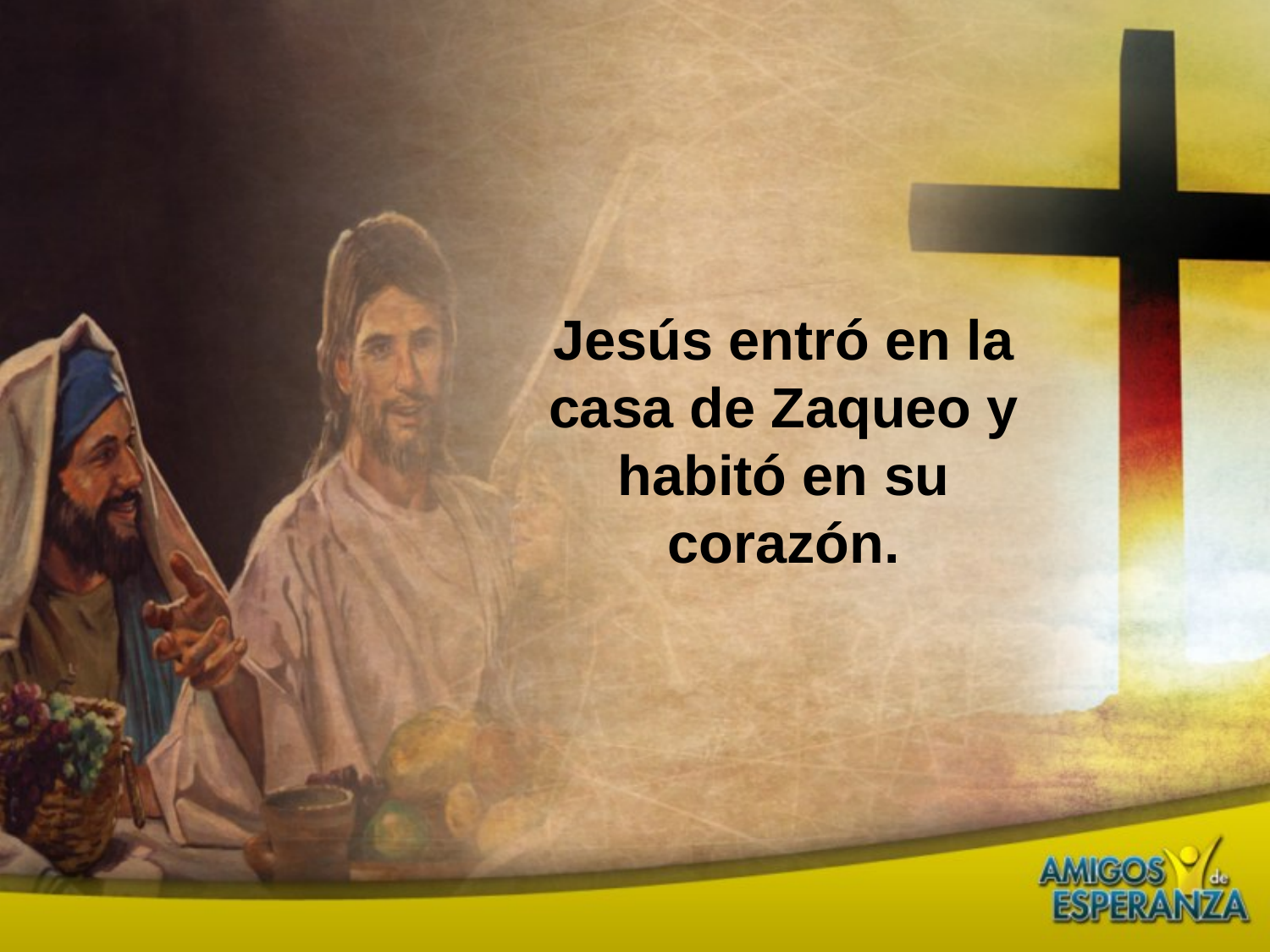

Jesús entró en la casa de Zaqueo y habitó en su corazón.